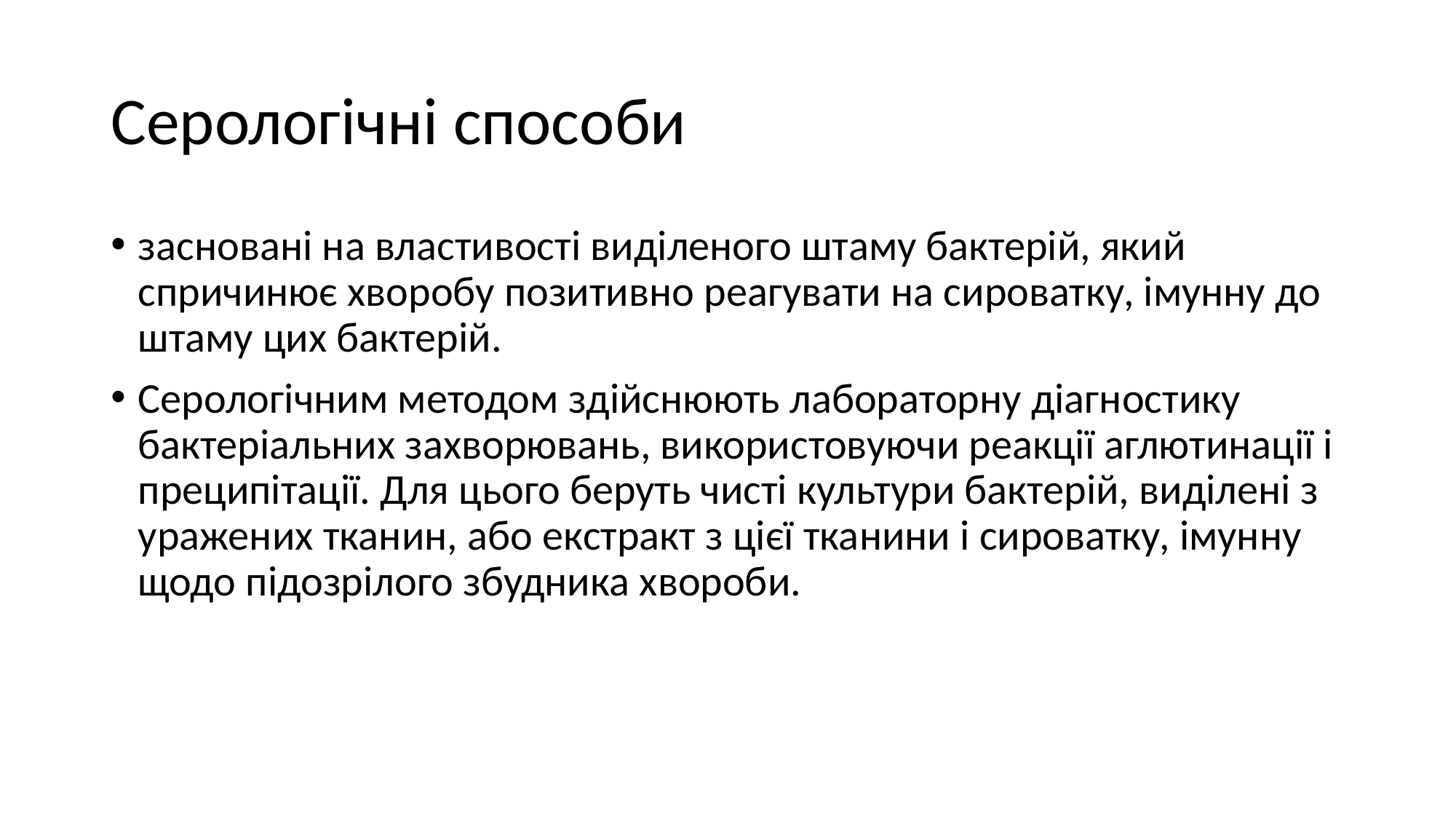

# Серологічні способи
засновані на властивості виділеного штаму бактерій, який спричинює хворобу позитивно реагувати на сироватку, імунну до штаму цих бактерій.
Серологічним методом здійснюють лабораторну діагностику бактеріальних захворювань, використовуючи реакції аглютинації і преципітації. Для цього беруть чисті культури бактерій, виділені з уражених тканин, або екстракт з цієї тканини і сироватку, імунну щодо підозрілого збудника хвороби.